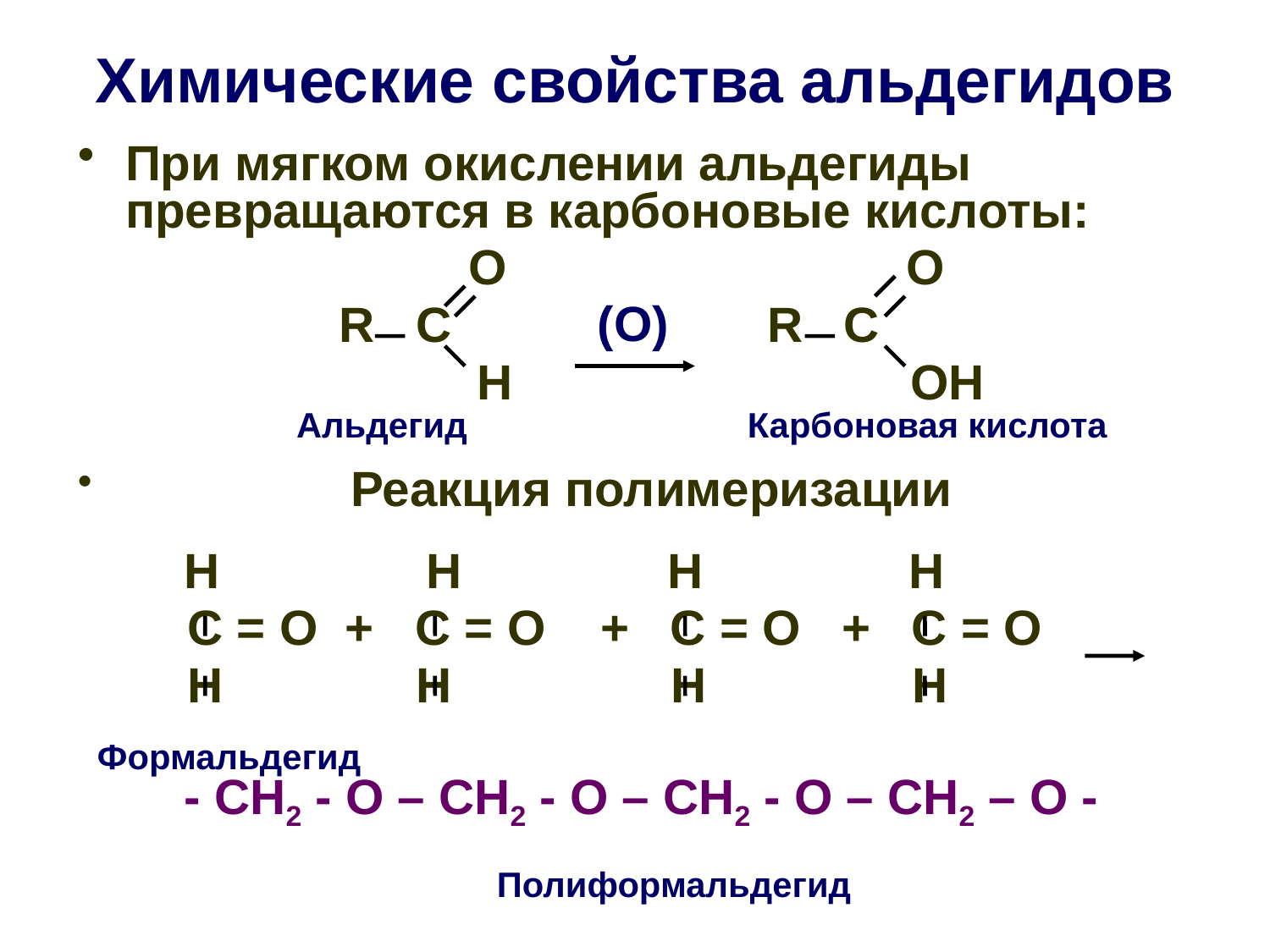

# Химические свойства альдегидов
При мягком окислении альдегиды  превращаются в карбоновые кислоты:
                                 О                             О
                   R   C                       R   C
                             H                             OH
                   Реакция полимеризации
         Н               Н               Н               Н
        С = О  +   С = О    +   С = О   +   С = О
        Н              Н                Н               Н

         - СН2 - О – СН2 - О – СН2 - О – СН2 – О -

(O)

    Альдегид
Карбоновая кислота

    Формальдегид
   Полиформальдегид